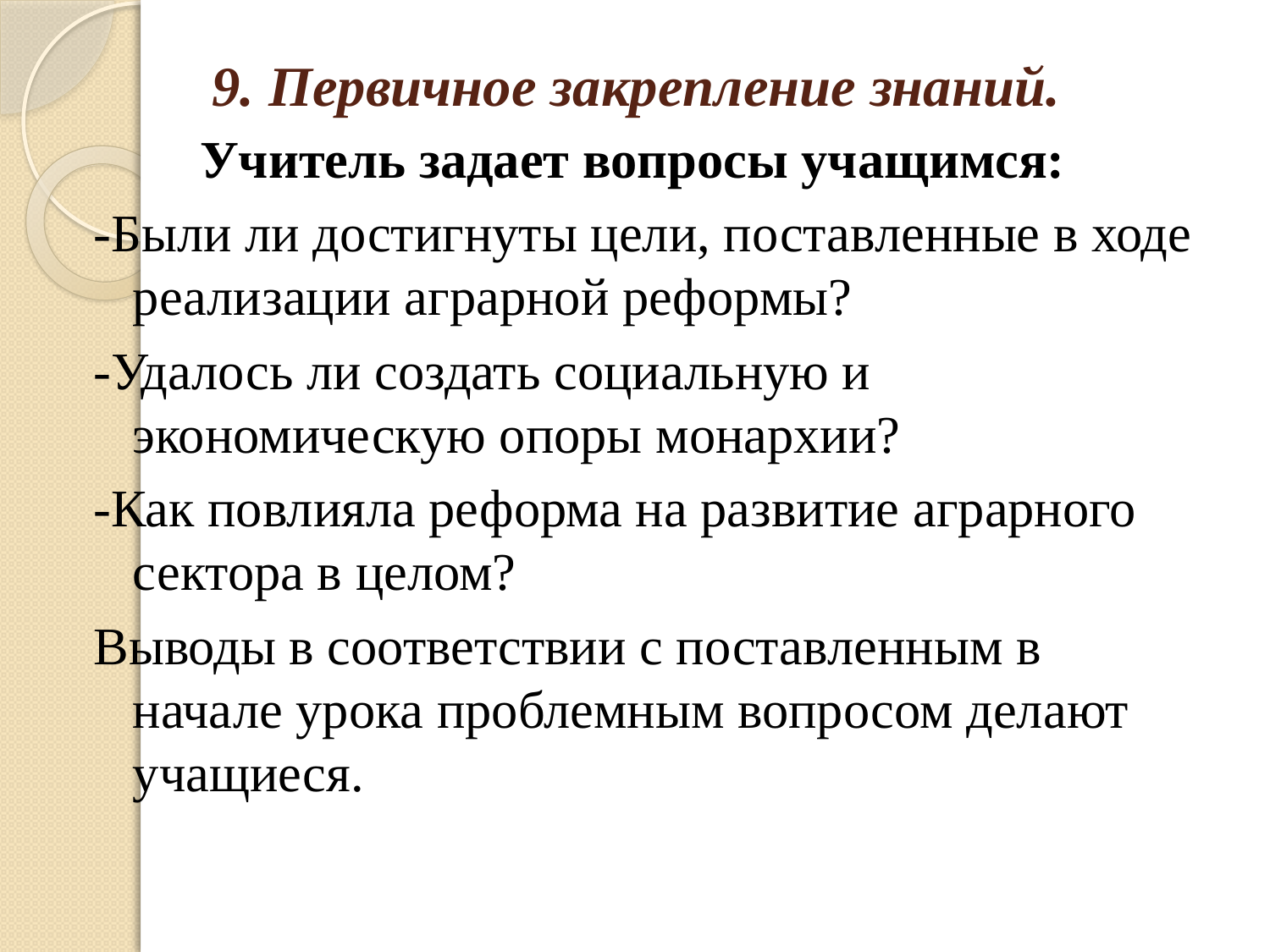

# 9. Первичное закрепление знаний.
        Учитель задает вопросы учащимся:
-Были ли достигнуты цели, поставленные в ходе реализации аграрной реформы?
-Удалось ли создать социальную и экономическую опоры монархии?
-Как повлияла реформа на развитие аграрного сектора в целом?
Выводы в соответствии с поставленным в начале урока проблемным вопросом делают учащиеся.